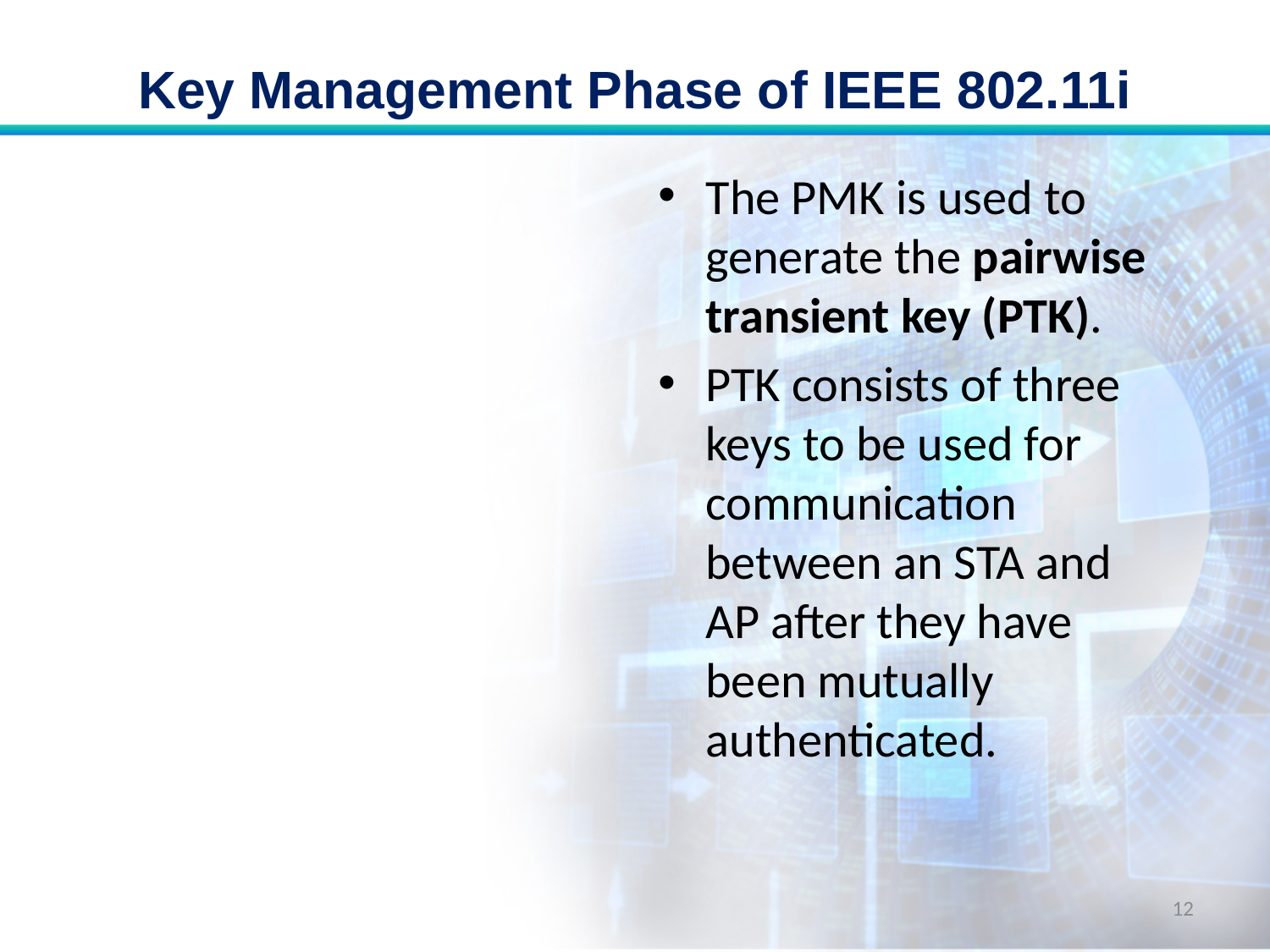

# Key Management Phase of IEEE 802.11i
The PMK is used to generate the pairwise transient key (PTK).
PTK consists of three keys to be used for communication between an STA and AP after they have been mutually authenticated.
12